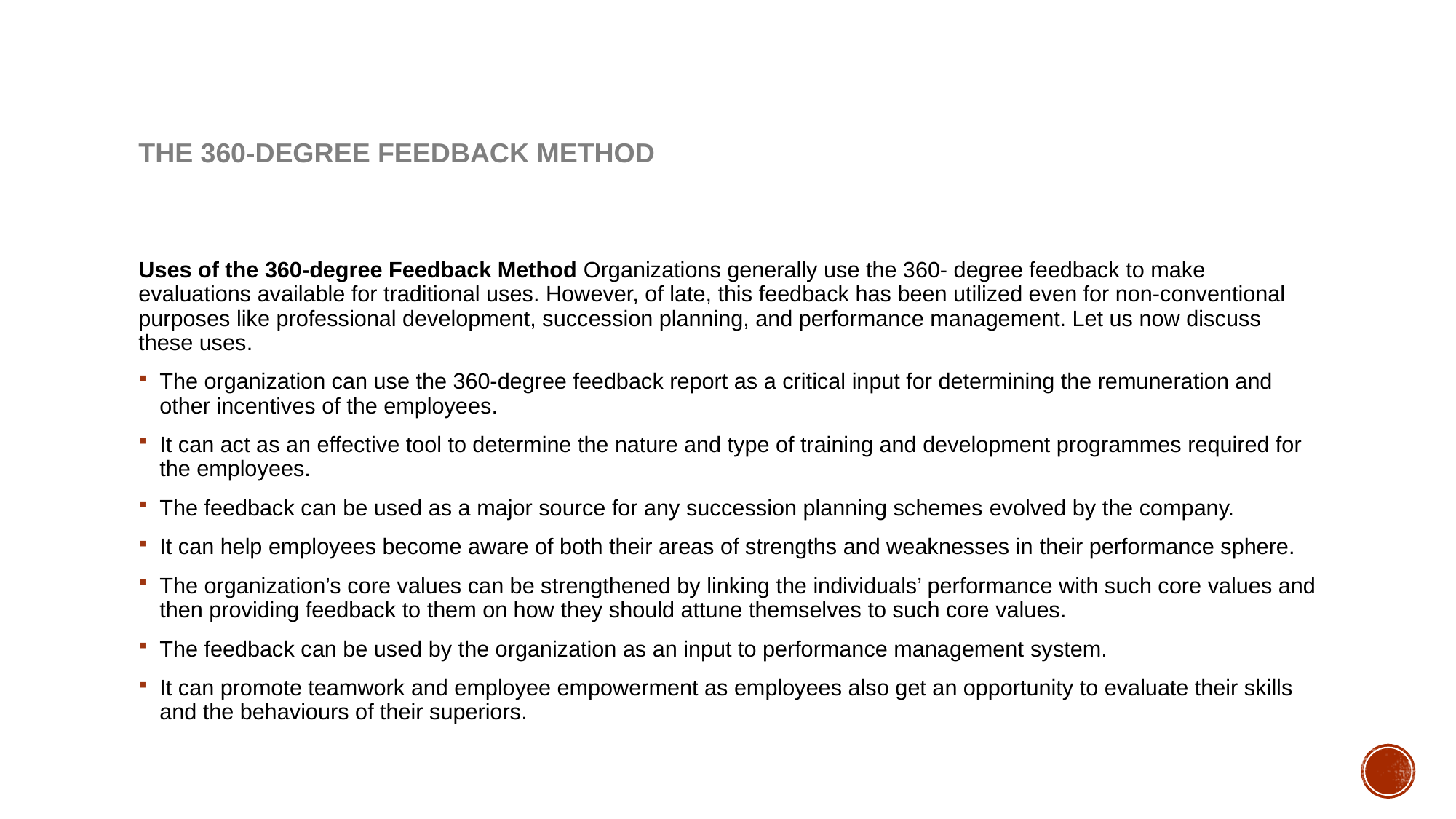

# The 360-degree Feedback Method
Uses of the 360-degree Feedback Method Organizations generally use the 360- degree feedback to make evaluations available for traditional uses. However, of late, this feedback has been utilized even for non-conventional purposes like professional development, succession planning, and performance management. Let us now discuss these uses.
The organization can use the 360-degree feedback report as a critical input for determining the remuneration and other incentives of the employees.
It can act as an effective tool to determine the nature and type of training and development programmes required for the employees.
The feedback can be used as a major source for any succession planning schemes evolved by the company.
It can help employees become aware of both their areas of strengths and weaknesses in their performance sphere.
The organization’s core values can be strengthened by linking the individuals’ performance with such core values and then providing feedback to them on how they should attune themselves to such core values.
The feedback can be used by the organization as an input to performance management system.
It can promote teamwork and employee empowerment as employees also get an opportunity to evaluate their skills and the behaviours of their superiors.